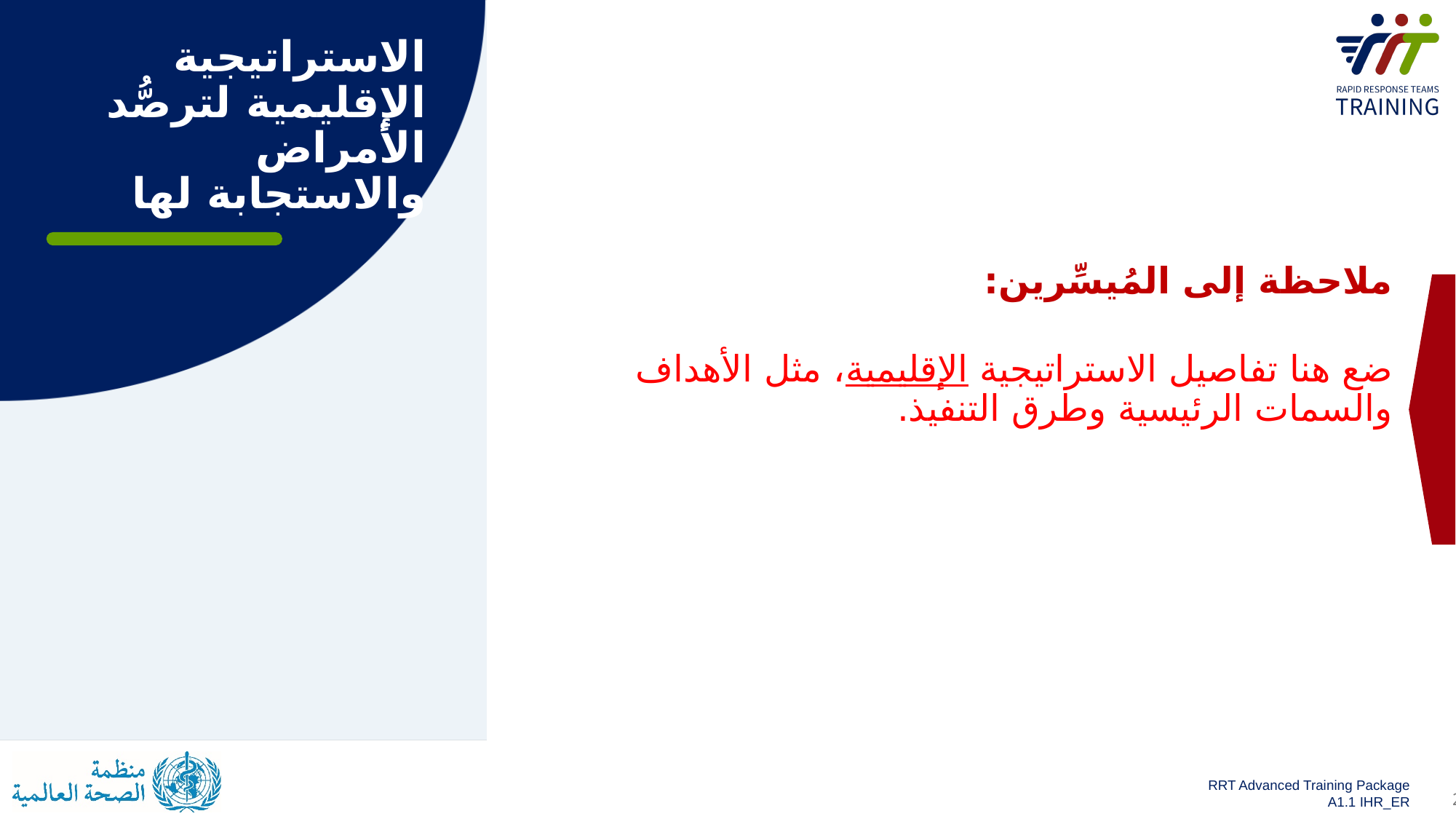

# الاستراتيجية الإقليمية لترصُّد الأمراض والاستجابة لها

ملاحظة إلى المُيسِّرين:

ضع هنا تفاصيل الاستراتيجية الإقليمية، مثل الأهداف والسمات الرئيسية وطرق التنفيذ.